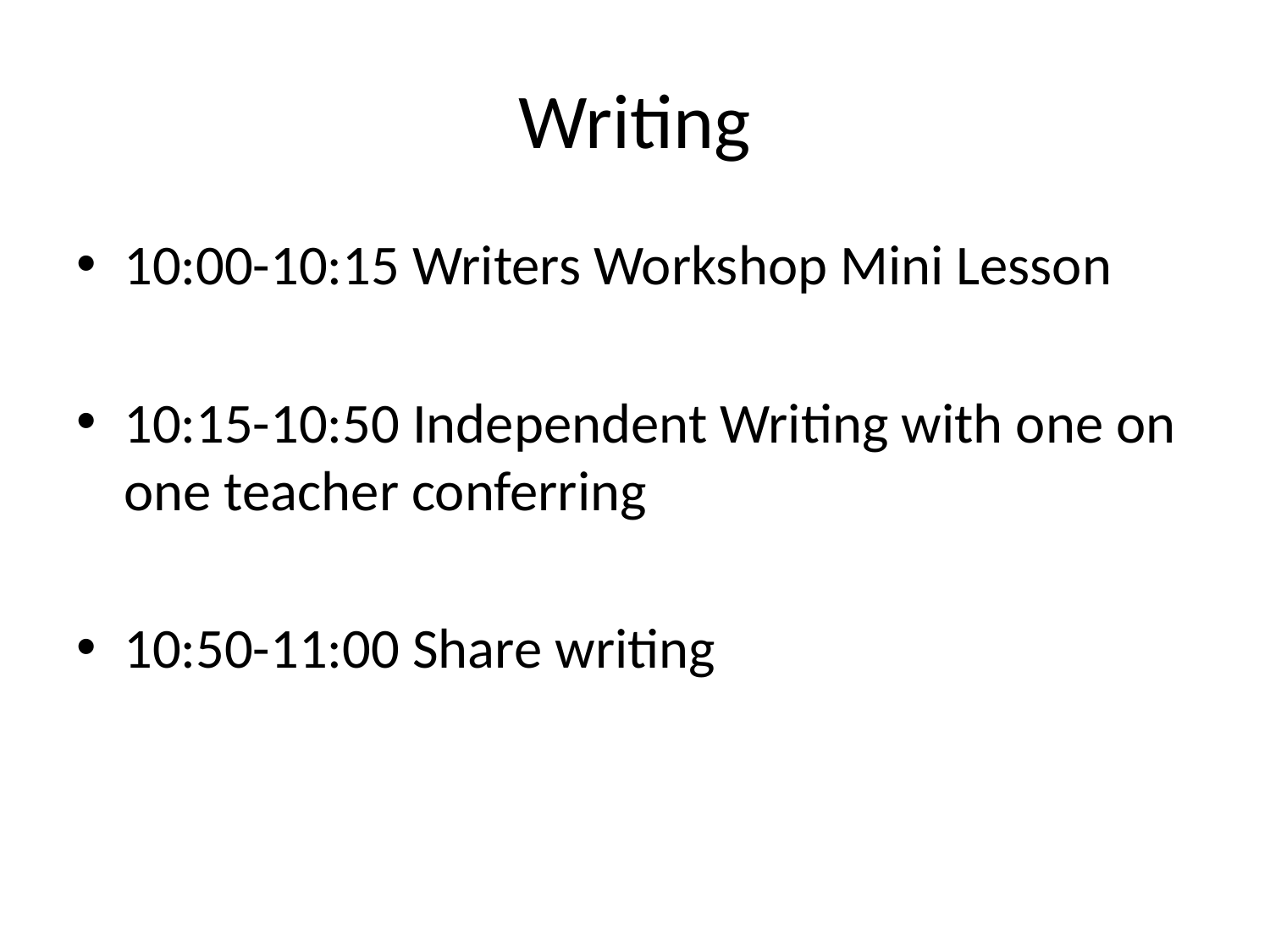

# Writing
10:00-10:15 Writers Workshop Mini Lesson

10:15-10:50 Independent Writing with one on one teacher conferring

10:50-11:00 Share writing